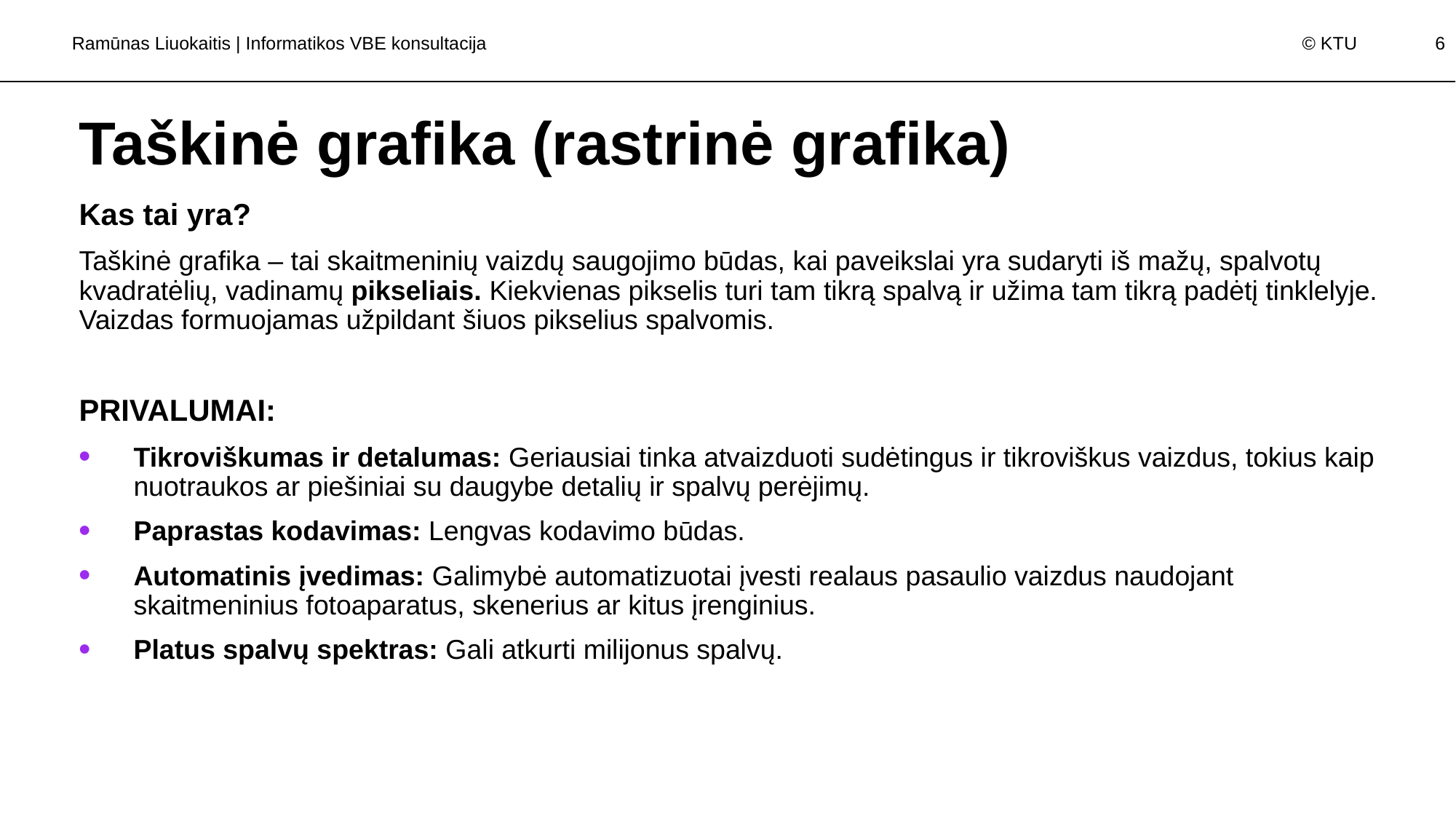

Ramūnas Liuokaitis | Informatikos VBE konsultacija
# Taškinė grafika (rastrinė grafika)
Kas tai yra?
Taškinė grafika – tai skaitmeninių vaizdų saugojimo būdas, kai paveikslai yra sudaryti iš mažų, spalvotų kvadratėlių, vadinamų pikseliais. Kiekvienas pikselis turi tam tikrą spalvą ir užima tam tikrą padėtį tinklelyje.  Vaizdas formuojamas užpildant šiuos pikselius spalvomis.

PRIVALUMAI:
Tikroviškumas ir detalumas: Geriausiai tinka atvaizduoti sudėtingus ir tikroviškus vaizdus, tokius kaip nuotraukos ar piešiniai su daugybe detalių ir spalvų perėjimų.
Paprastas kodavimas: Lengvas kodavimo būdas.
Automatinis įvedimas: Galimybė automatizuotai įvesti realaus pasaulio vaizdus naudojant skaitmeninius fotoaparatus, skenerius ar kitus įrenginius.
Platus spalvų spektras: Gali atkurti milijonus spalvų.